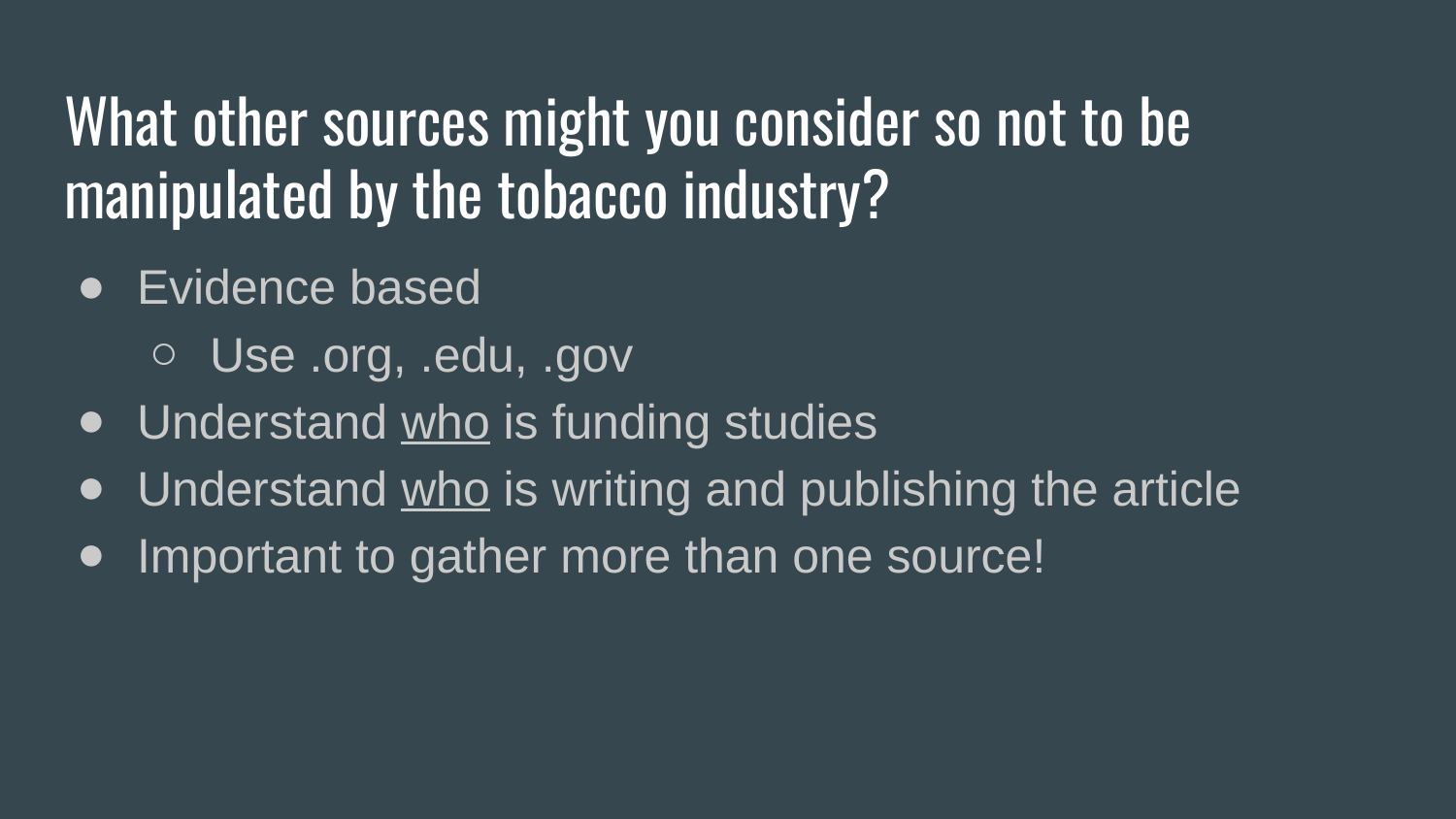

# What other sources might you consider so not to be manipulated by the tobacco industry?
Evidence based
Use .org, .edu, .gov
Understand who is funding studies
Understand who is writing and publishing the article
Important to gather more than one source!